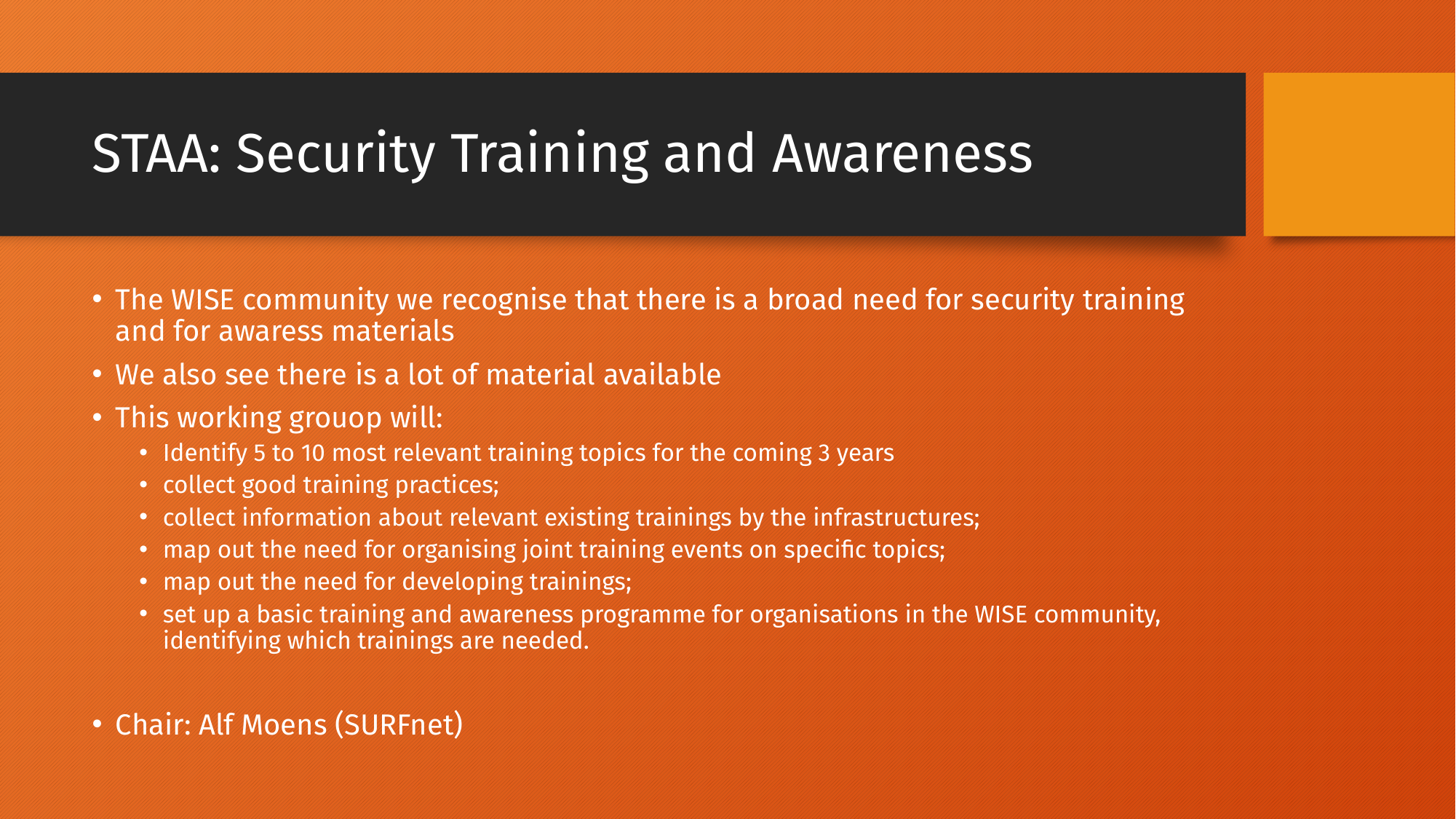

# STAA: Security Training and Awareness
The WISE community we recognise that there is a broad need for security training and for awaress materials
We also see there is a lot of material available
This working grouop will:
Identify 5 to 10 most relevant training topics for the coming 3 years
collect good training practices;
collect information about relevant existing trainings by the infrastructures;
map out the need for organising joint training events on specific topics;
map out the need for developing trainings;
set up a basic training and awareness programme for organisations in the WISE community, identifying which trainings are needed.

Chair: Alf Moens (SURFnet)